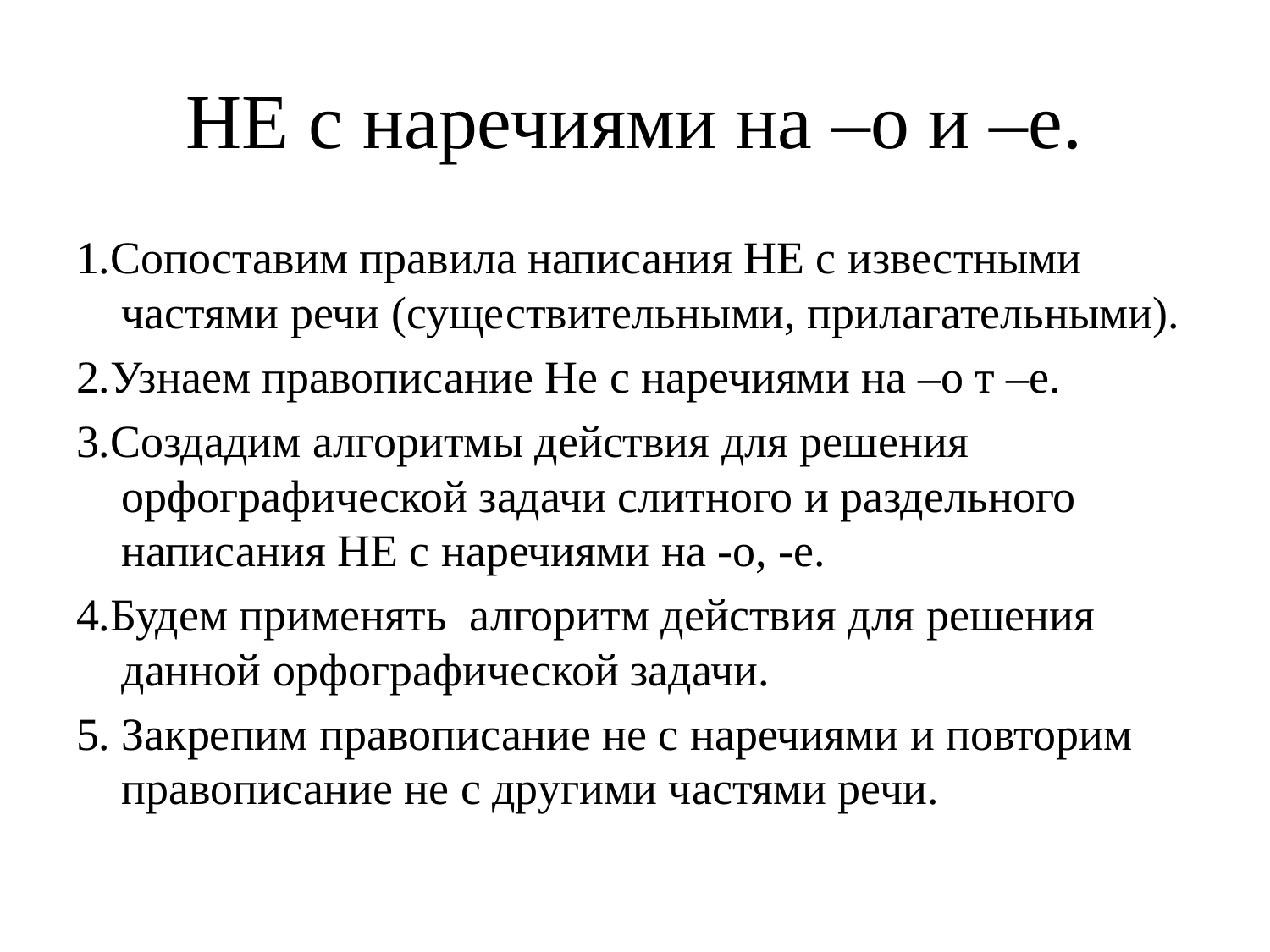

# НЕ с наречиями на –о и –е.
1.Сопоставим правила написания НЕ с известными частями речи (существительными, прилагательными).
2.Узнаем правописание Не с наречиями на –о т –е.
3.Создадим алгоритмы действия для решения орфографической задачи слитного и раздельного написания НЕ с наречиями на -о, -е.
4.Будем применять  алгоритм действия для решения данной орфографической задачи.
5. Закрепим правописание не с наречиями и повторим правописание не с другими частями речи.